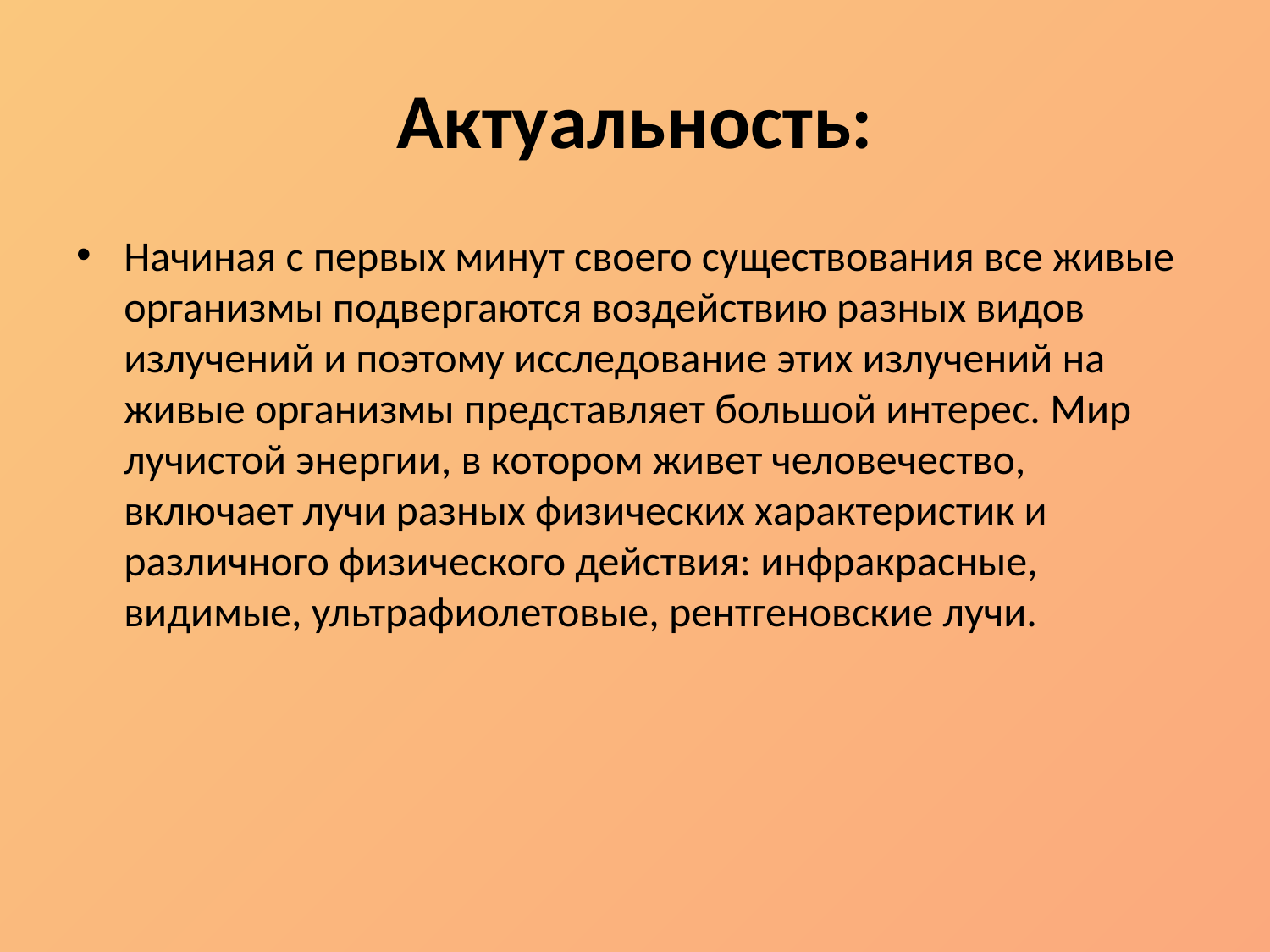

# Актуальность:
Начиная с первых минут своего существования все живые организмы подвергаются воздействию разных видов излучений и поэтому исследование этих излучений на живые организмы представляет большой интерес. Мир лучистой энергии, в котором живет человечество, включает лучи разных физических характеристик и различного физического действия: инфракрасные, видимые, ультрафиолетовые, рентгеновские лучи.